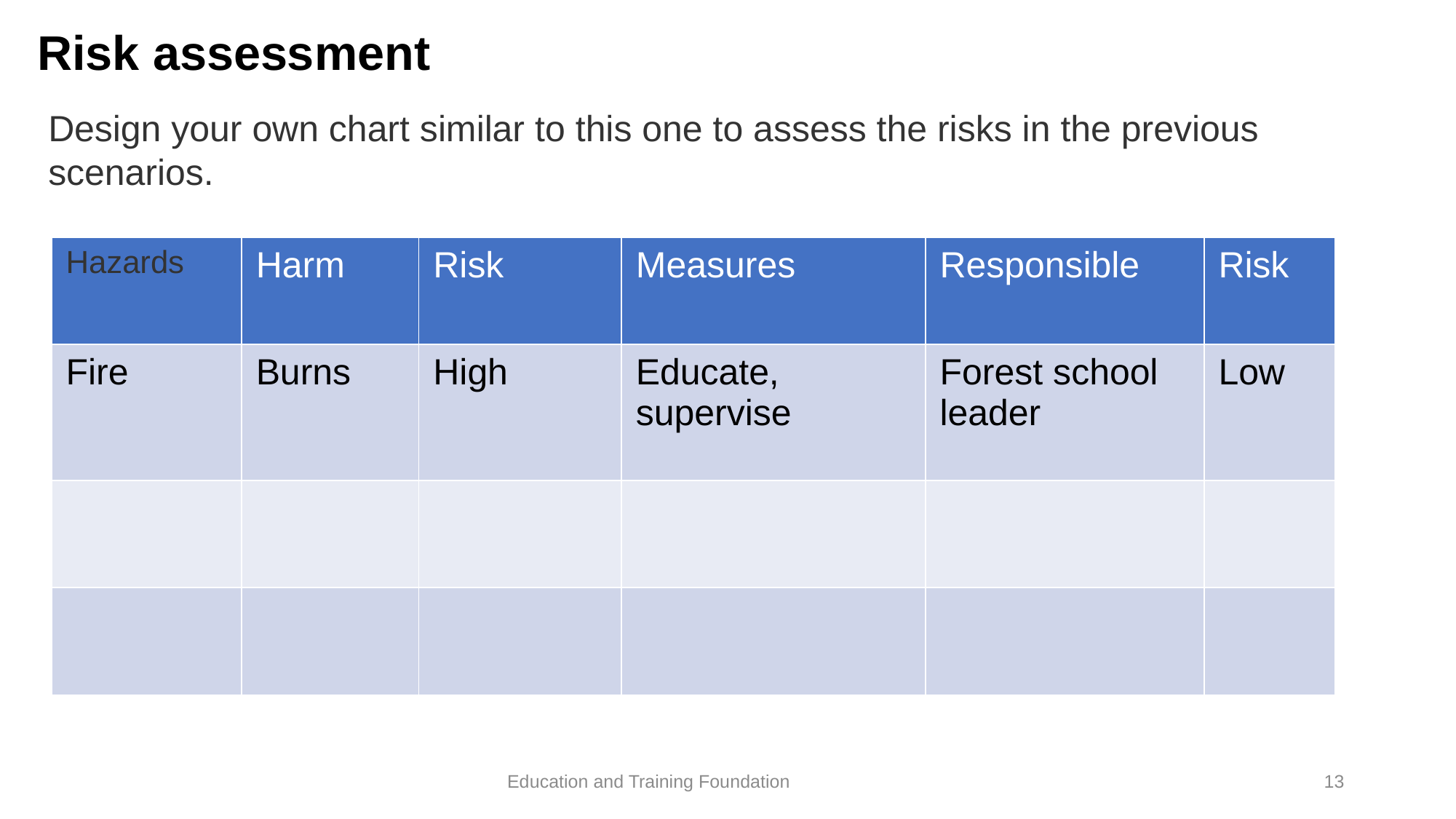

# Risk assessment
Design your own chart similar to this one to assess the risks in the previous scenarios.

| Hazards | Harm | Risk | Measures | Responsible | Risk |
| --- | --- | --- | --- | --- | --- |
| Fire | Burns | High | Educate, supervise | Forest school leader | Low |
|  |  |  |  |  |  |
|  |  |  |  |  |  |
13
Education and Training Foundation